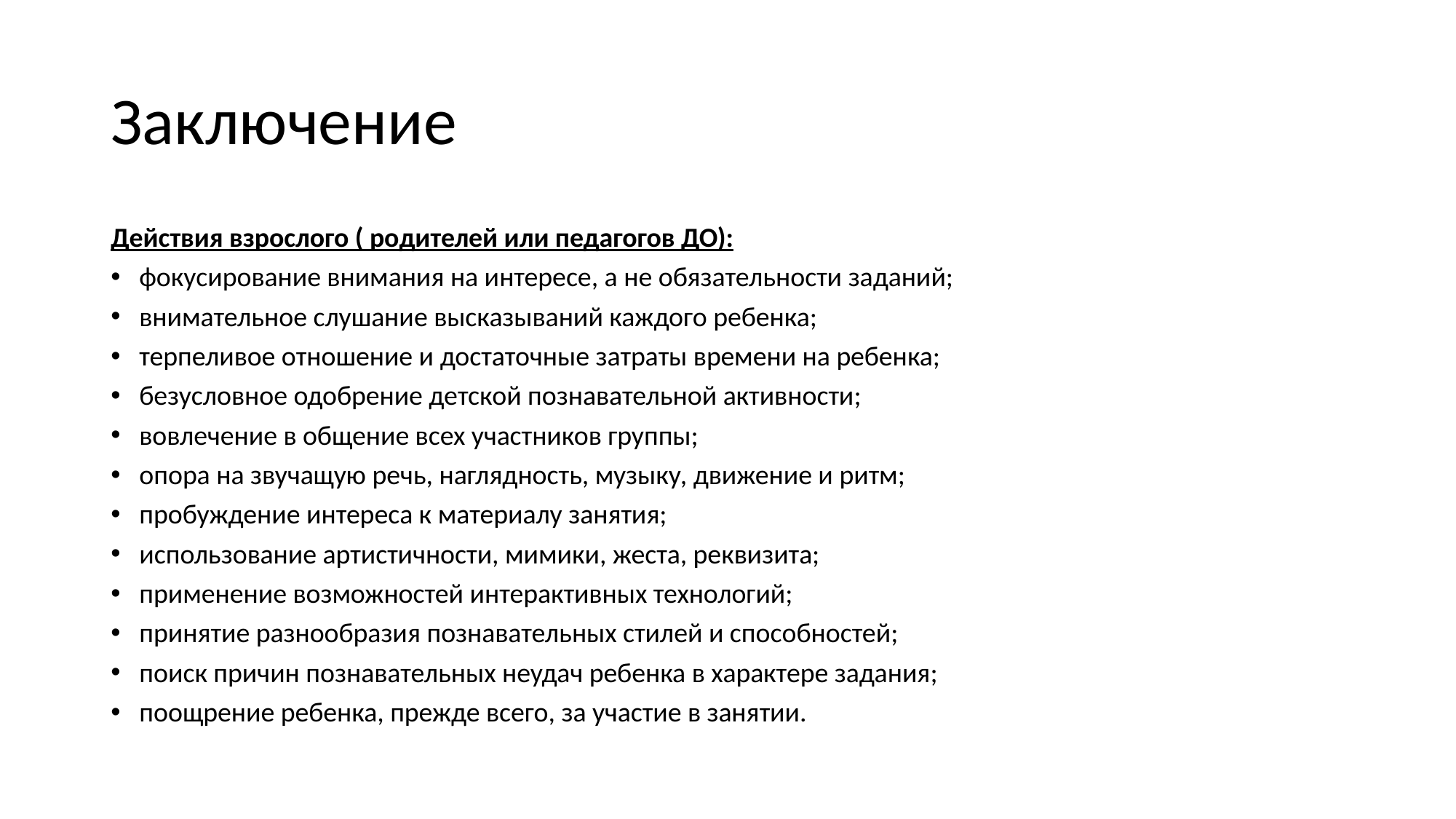

# Заключение
Действия взрослого ( родителей или педагогов ДО):
фокусирование внимания на интересе, а не обязательности заданий;
внимательное слушание высказываний каждого ребенка;
терпеливое отношение и достаточные затраты времени на ребенка;
безусловное одобрение детской познавательной активности;
вовлечение в общение всех участников группы;
опора на звучащую речь, наглядность, музыку, движение и ритм;
пробуждение интереса к материалу занятия;
использование артистичности, мимики, жеста, реквизита;
применение возможностей интерактивных технологий;
принятие разнообразия познавательных стилей и способностей;
поиск причин познавательных неудач ребенка в характере задания;
поощрение ребенка, прежде всего, за участие в занятии.